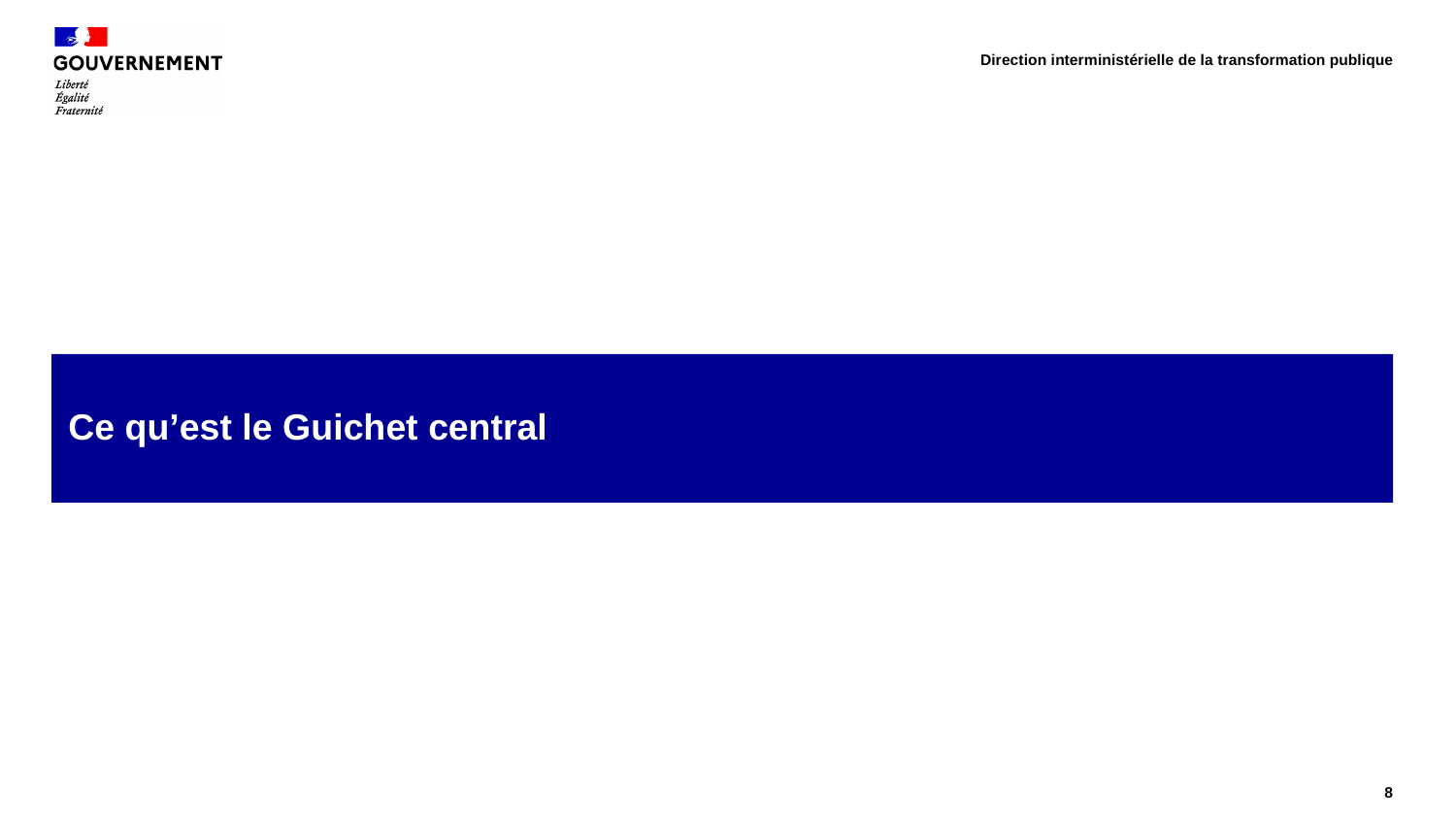

Direction interministérielle de la transformation publique
# Ce qu’est le Guichet central
8